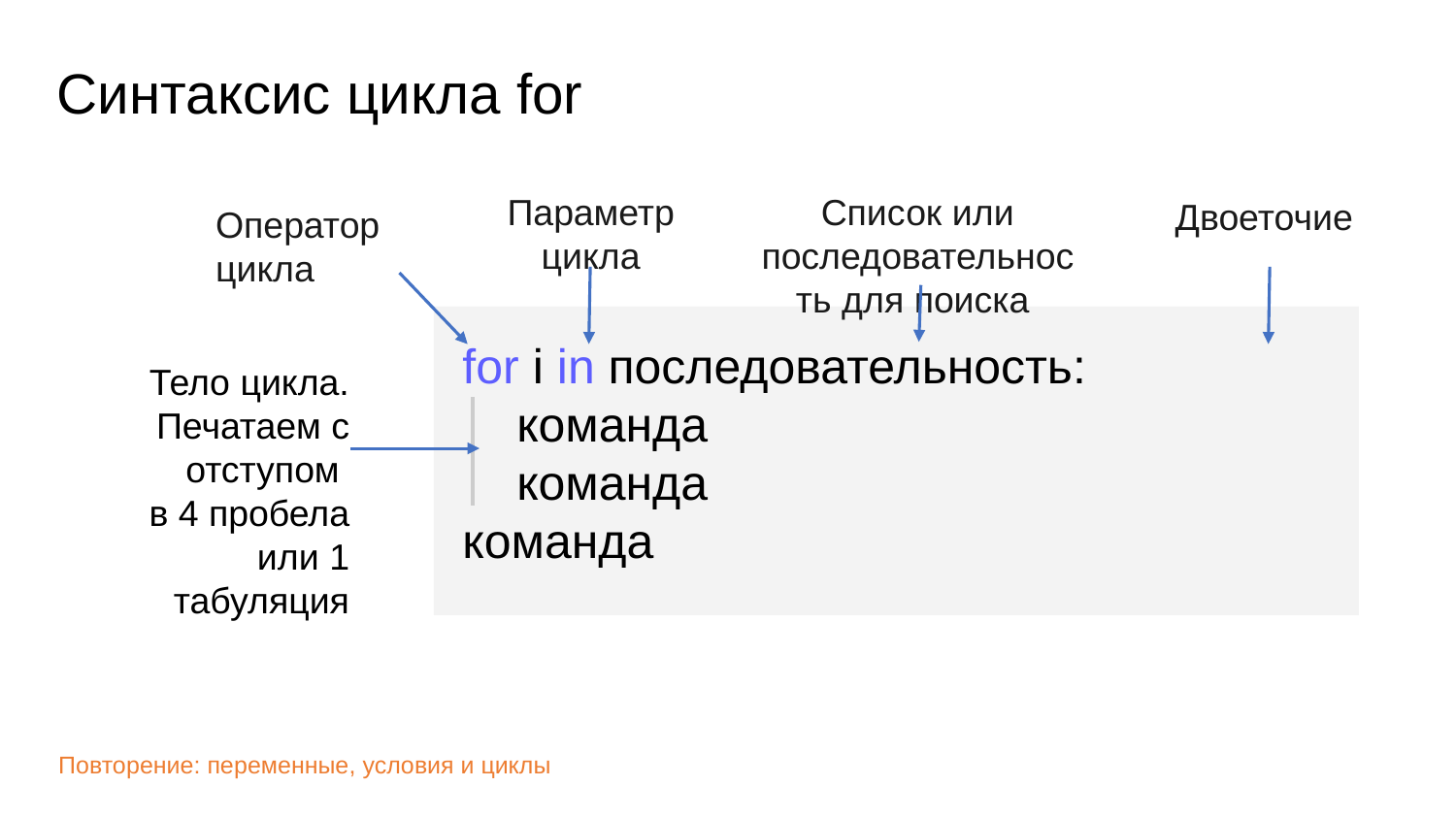

Синтаксис цикла for
Параметр цикла
Список или последовательность для поиска
Двоеточие

Оператор цикла
for i in последовательность:
    команда
    команда
команда
Тело цикла. Печатаем с отступом
в 4 пробела или 1 табуляция
Повторение: переменные, условия и циклы